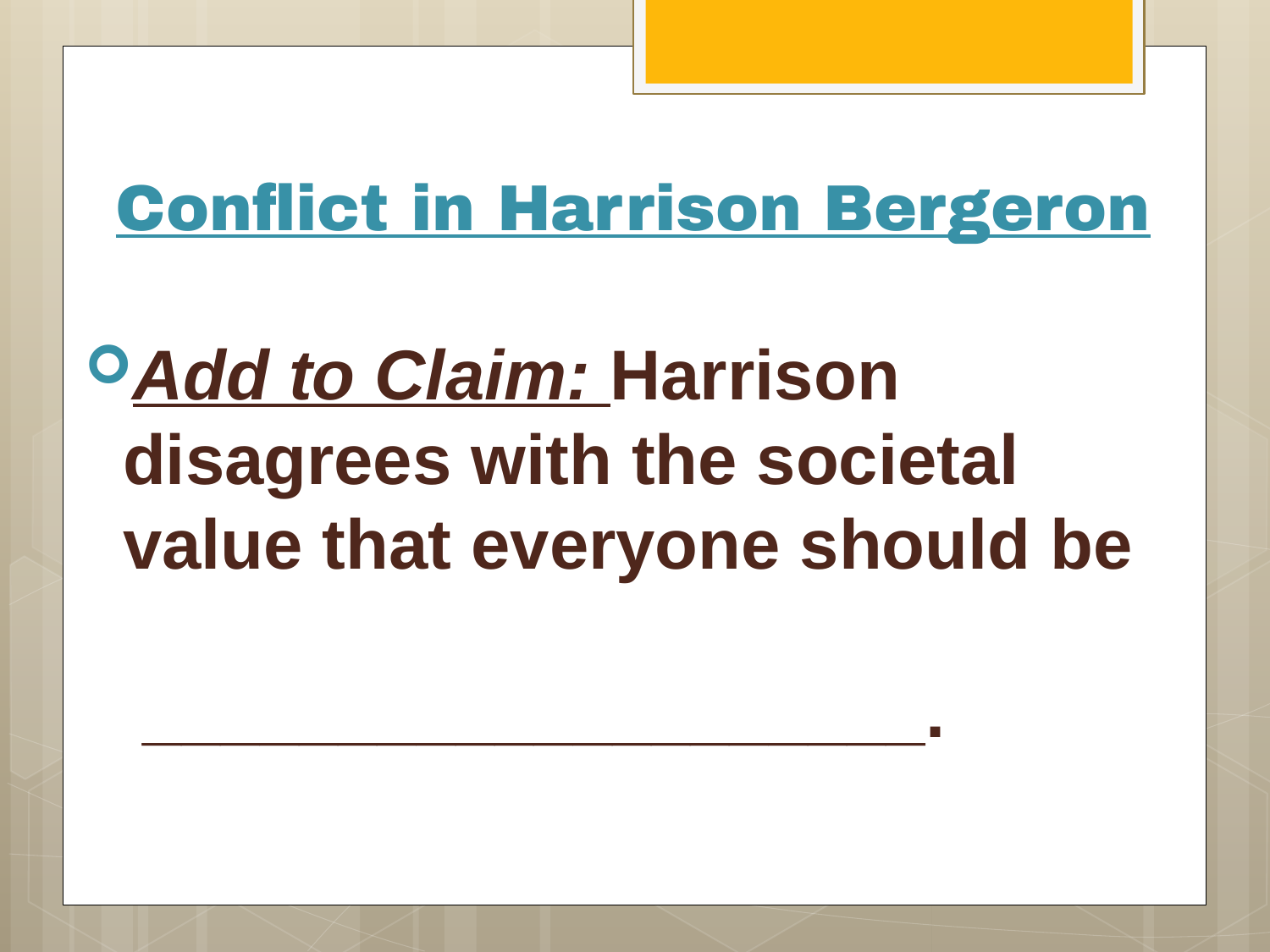

# Conflict in Harrison Bergeron
Add to Claim: Harrison disagrees with the societal value that everyone should be
 ____________________.